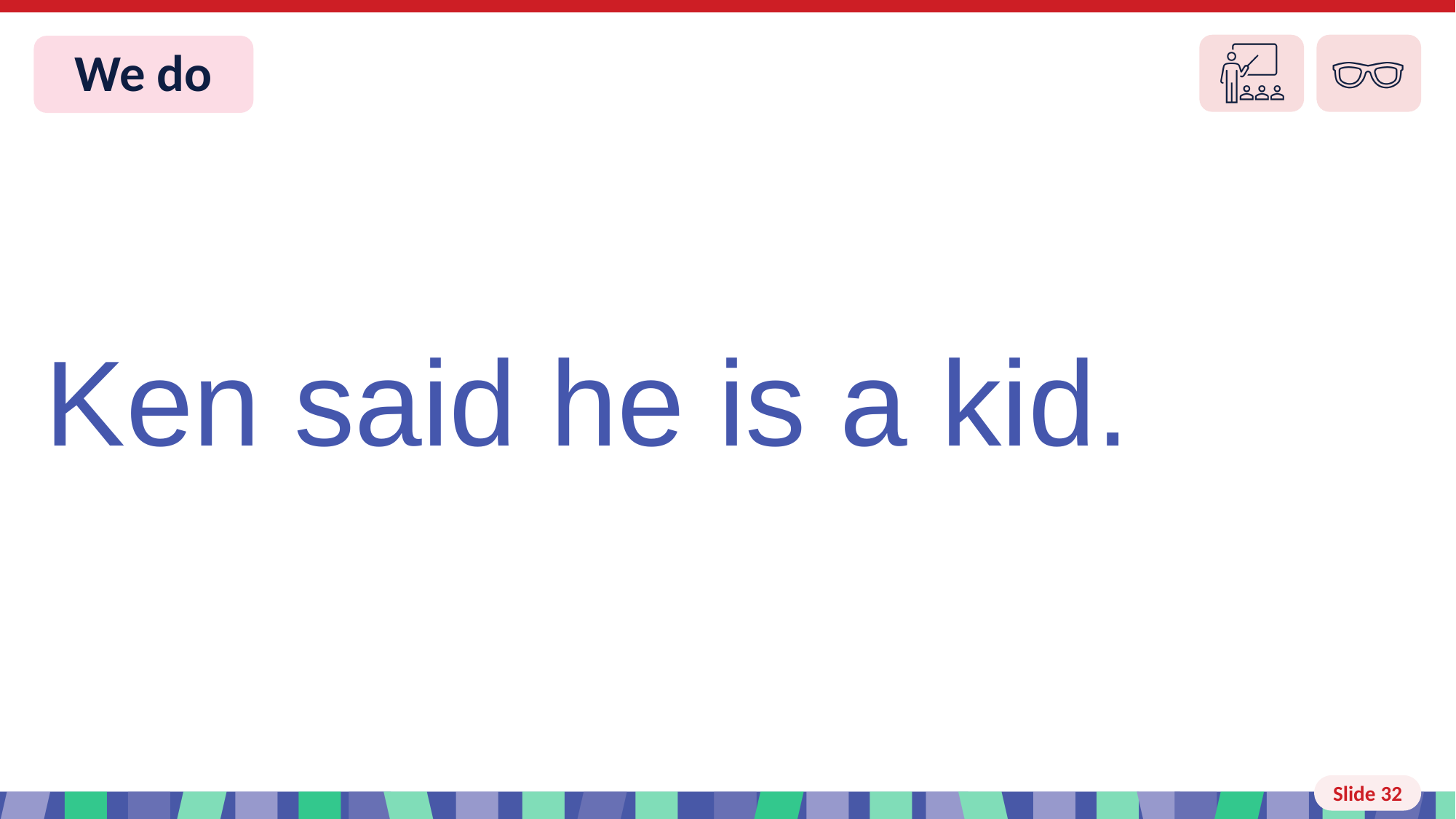

# Slide 33 We do
Ken said he is a kid.